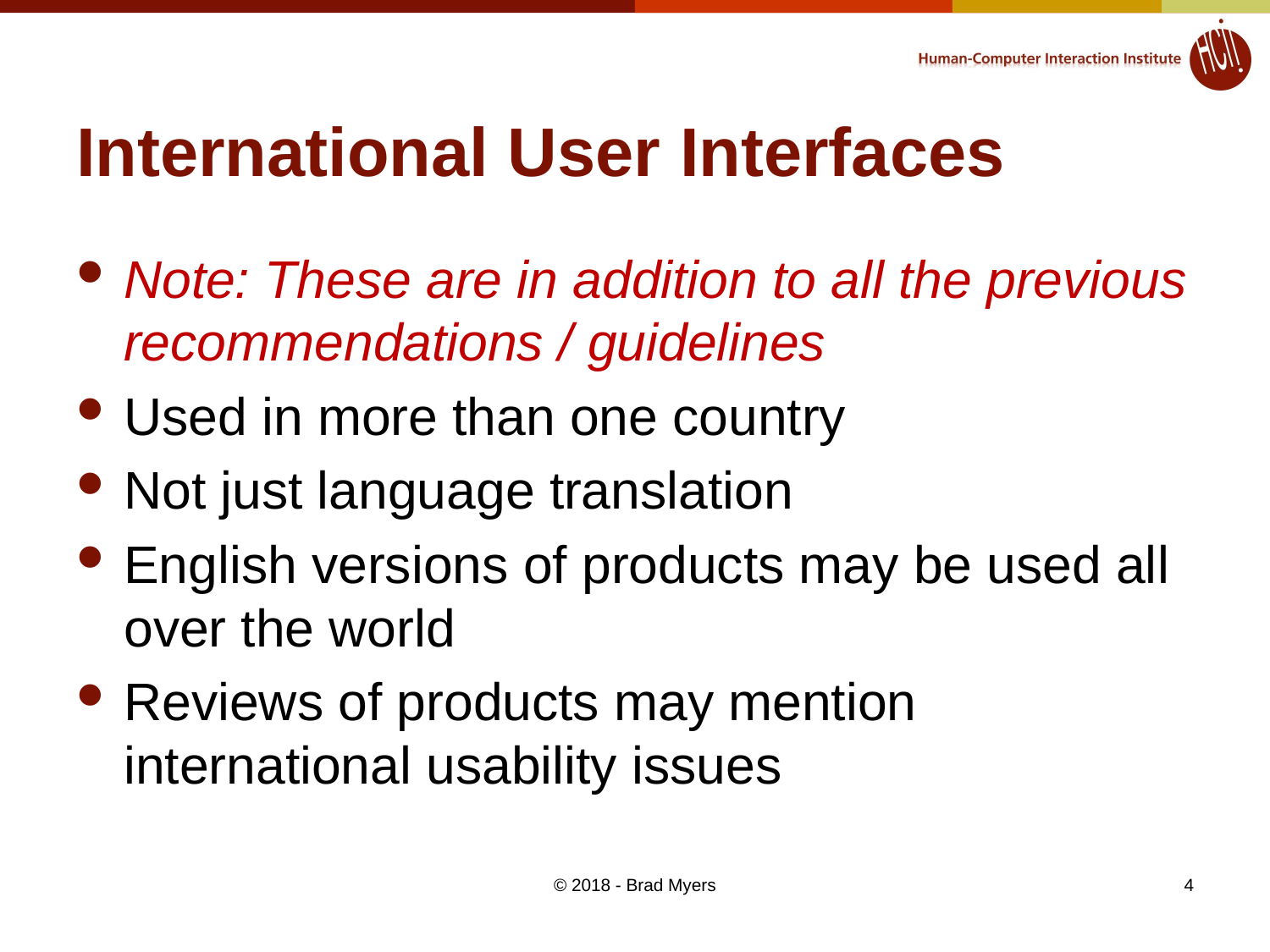

# International User Interfaces
Note: These are in addition to all the previous recommendations / guidelines
Used in more than one country
Not just language translation
English versions of products may be used all over the world
Reviews of products may mention international usability issues
© 2018 - Brad Myers
4